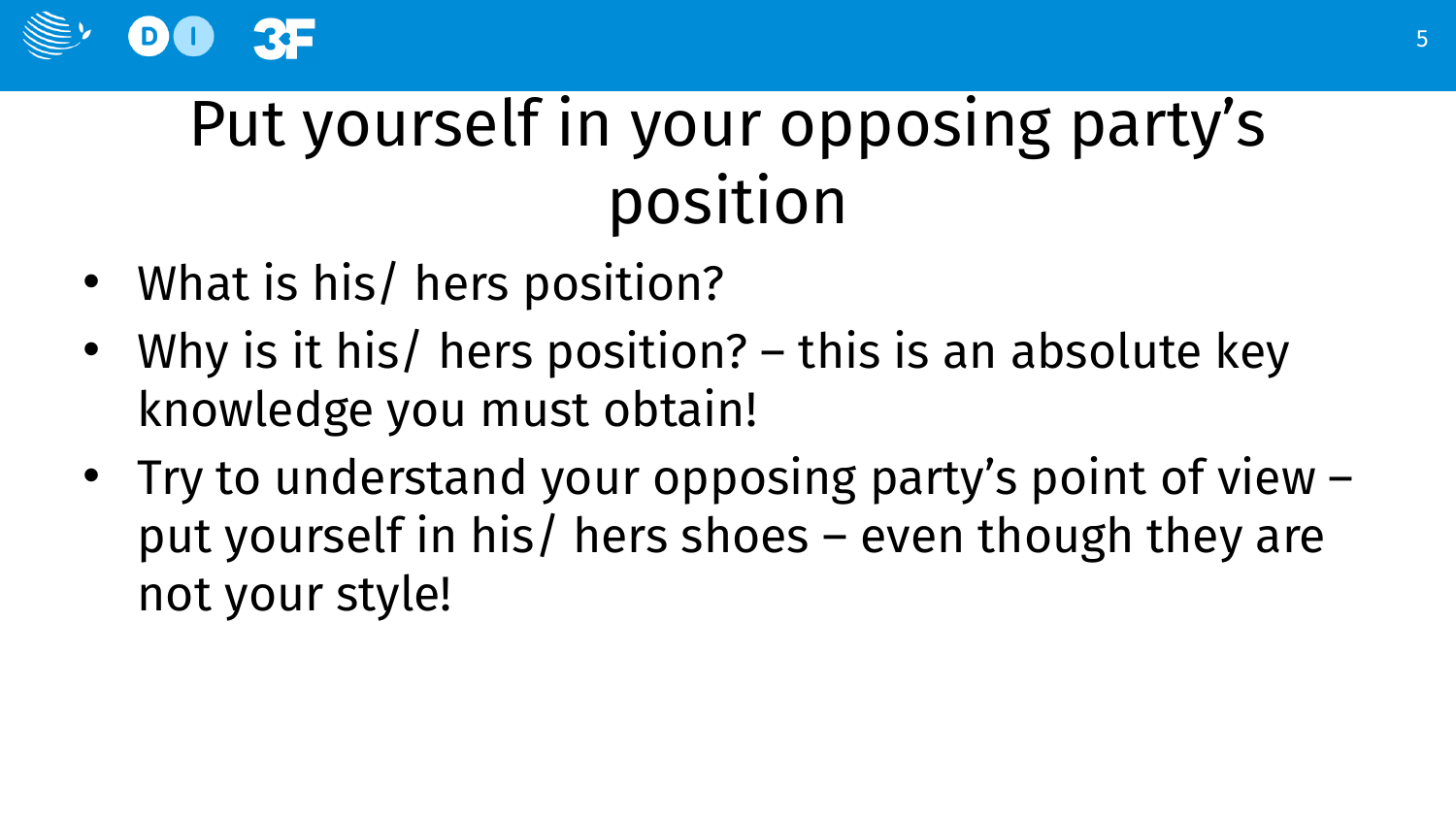

5
# Put yourself in your opposing party’s position
What is his/ hers position?
Why is it his/ hers position? – this is an absolute key knowledge you must obtain!
Try to understand your opposing party’s point of view – put yourself in his/ hers shoes – even though they are not your style!